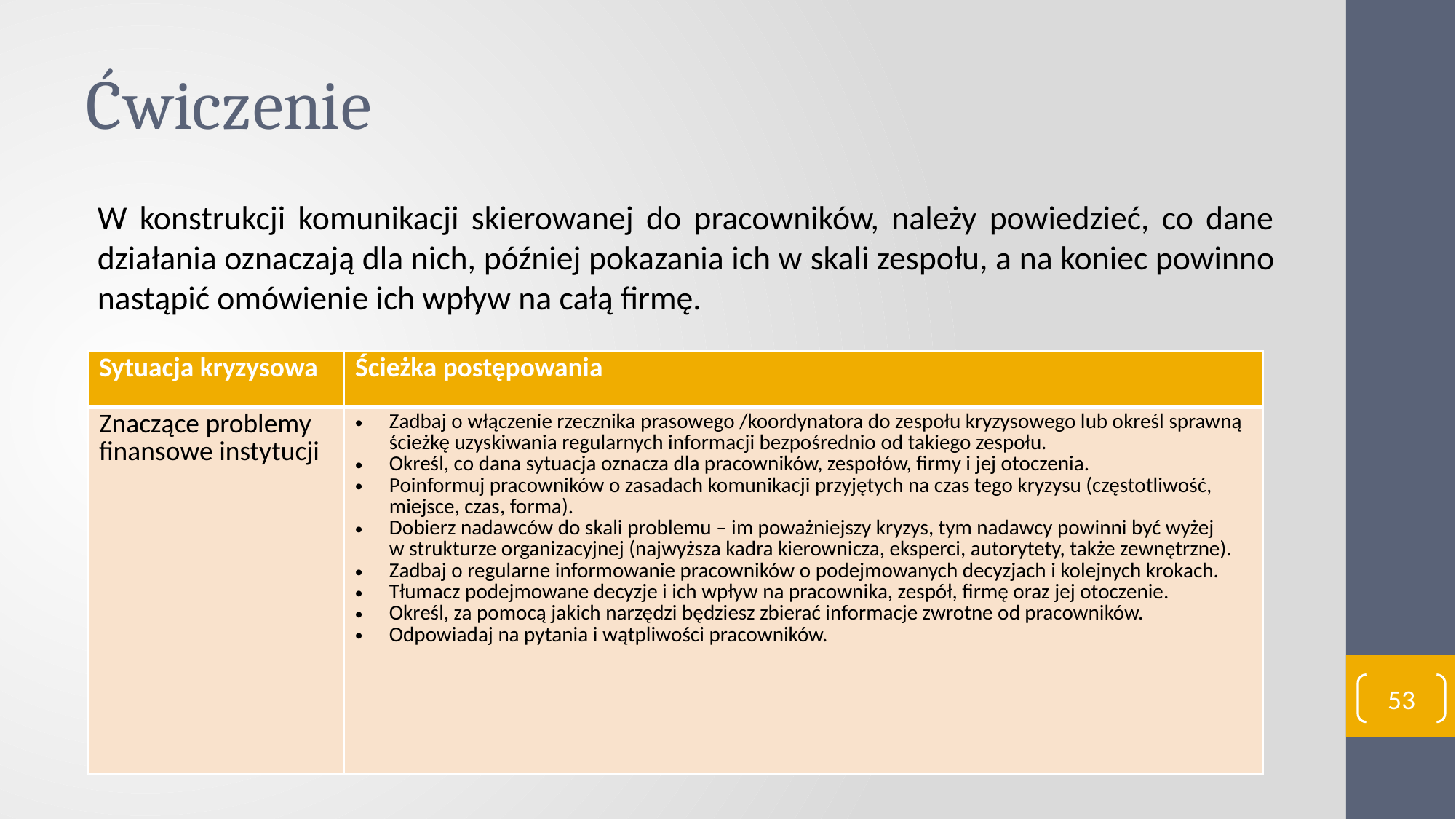

# Ćwiczenie
W konstrukcji komunikacji skierowanej do pracowników, należy powiedzieć, co dane działania oznaczają dla nich, później pokazania ich w skali zespołu, a na koniec powinno nastąpić omówienie ich wpływ na całą firmę.

| Sytuacja kryzysowa | Ścieżka postępowania |
| --- | --- |
| Znaczące problemy finansowe instytucji | Zadbaj o włączenie rzecznika prasowego /koordynatora do zespołu kryzysowego lub określ sprawną ścieżkę uzyskiwania regularnych informacji bezpośrednio od takiego zespołu.  Określ, co dana sytuacja oznacza dla pracowników, zespołów, firmy i jej otoczenia. Poinformuj pracowników o zasadach komunikacji przyjętych na czas tego kryzysu (częstotliwość, miejsce, czas, forma). Dobierz nadawców do skali problemu – im poważniejszy kryzys, tym nadawcy powinni być wyżej w strukturze organizacyjnej (najwyższa kadra kierownicza, eksperci, autorytety, także zewnętrzne). Zadbaj o regularne informowanie pracowników o podejmowanych decyzjach i kolejnych krokach. Tłumacz podejmowane decyzje i ich wpływ na pracownika, zespół, firmę oraz jej otoczenie. Określ, za pomocą jakich narzędzi będziesz zbierać informacje zwrotne od pracowników. Odpowiadaj na pytania i wątpliwości pracowników. |
53